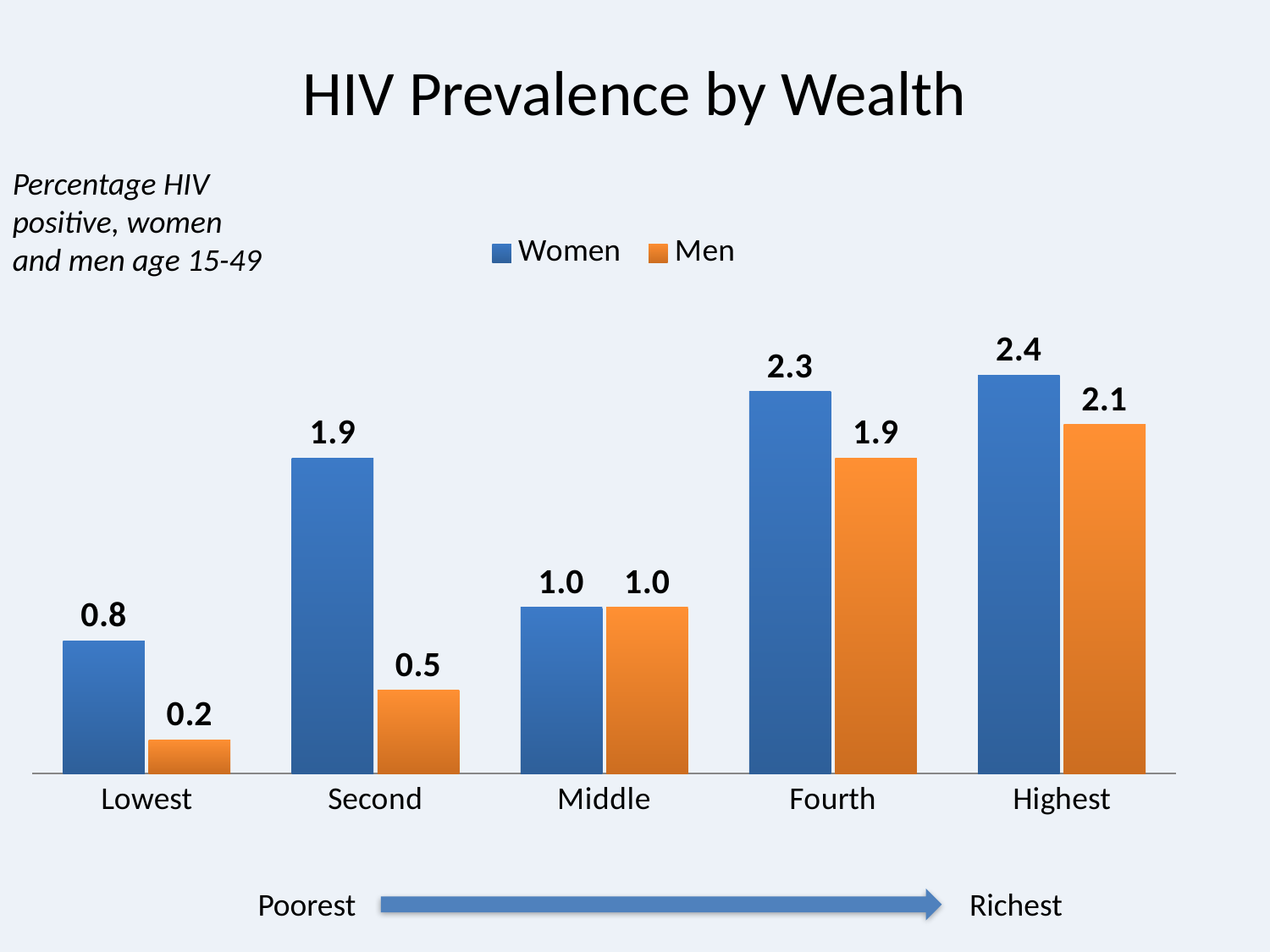

# HIV Prevalence by Wealth
Percentage HIV positive, women and men age 15-49

### Chart

| Category | Women | Men |
|---|---|---|
| Lowest | 0.8 | 0.2 |
| Second | 1.9000000000000001 | 0.5 |
| Middle | 1.0 | 1.0 |
| Fourth | 2.3 | 1.9000000000000001 |
| Highest | 2.4 | 2.1 |
Poorest
Richest